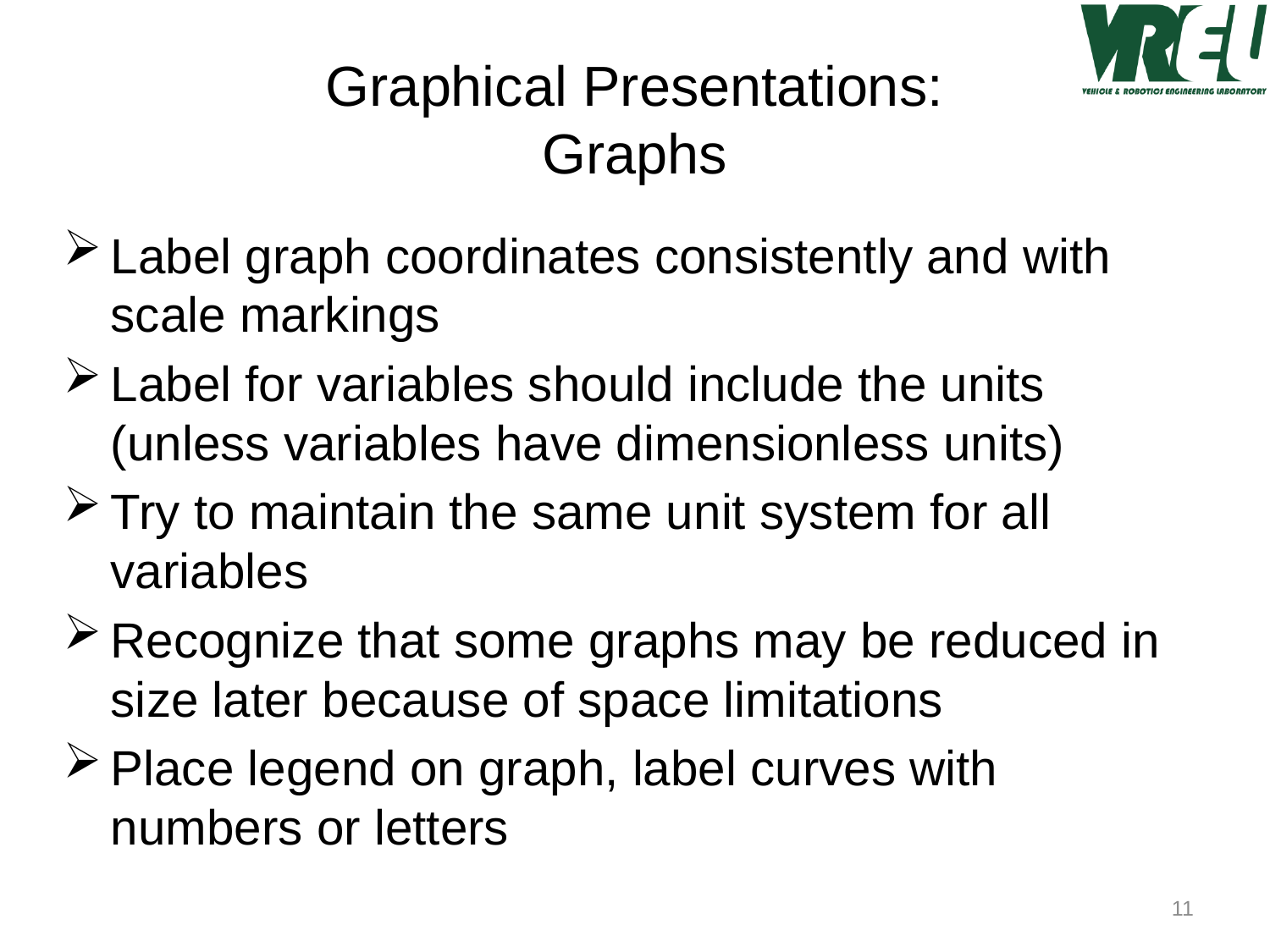

# Graphical Presentations: Graphs
Label graph coordinates consistently and with scale markings
Label for variables should include the units (unless variables have dimensionless units)
Try to maintain the same unit system for all variables
Recognize that some graphs may be reduced in size later because of space limitations
Place legend on graph, label curves with numbers or letters
11